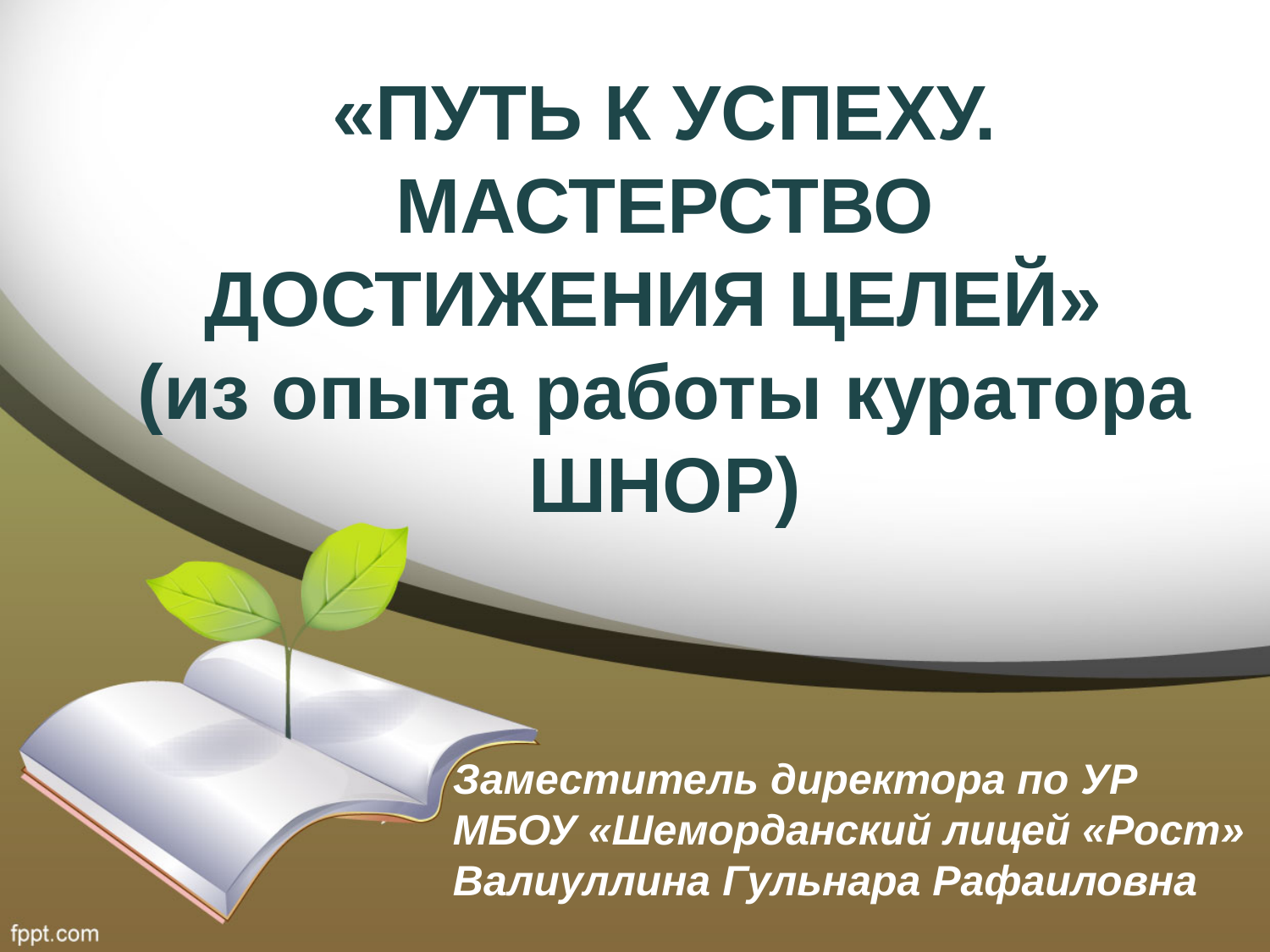

«ПУТЬ К УСПЕХУ. МАСТЕРСТВО ДОСТИЖЕНИЯ ЦЕЛЕЙ»
(из опыта работы куратора ШНОР)

Заместитель директора по УР
МБОУ «Шеморданский лицей «Рост»
Валиуллина Гульнара Рафаиловна